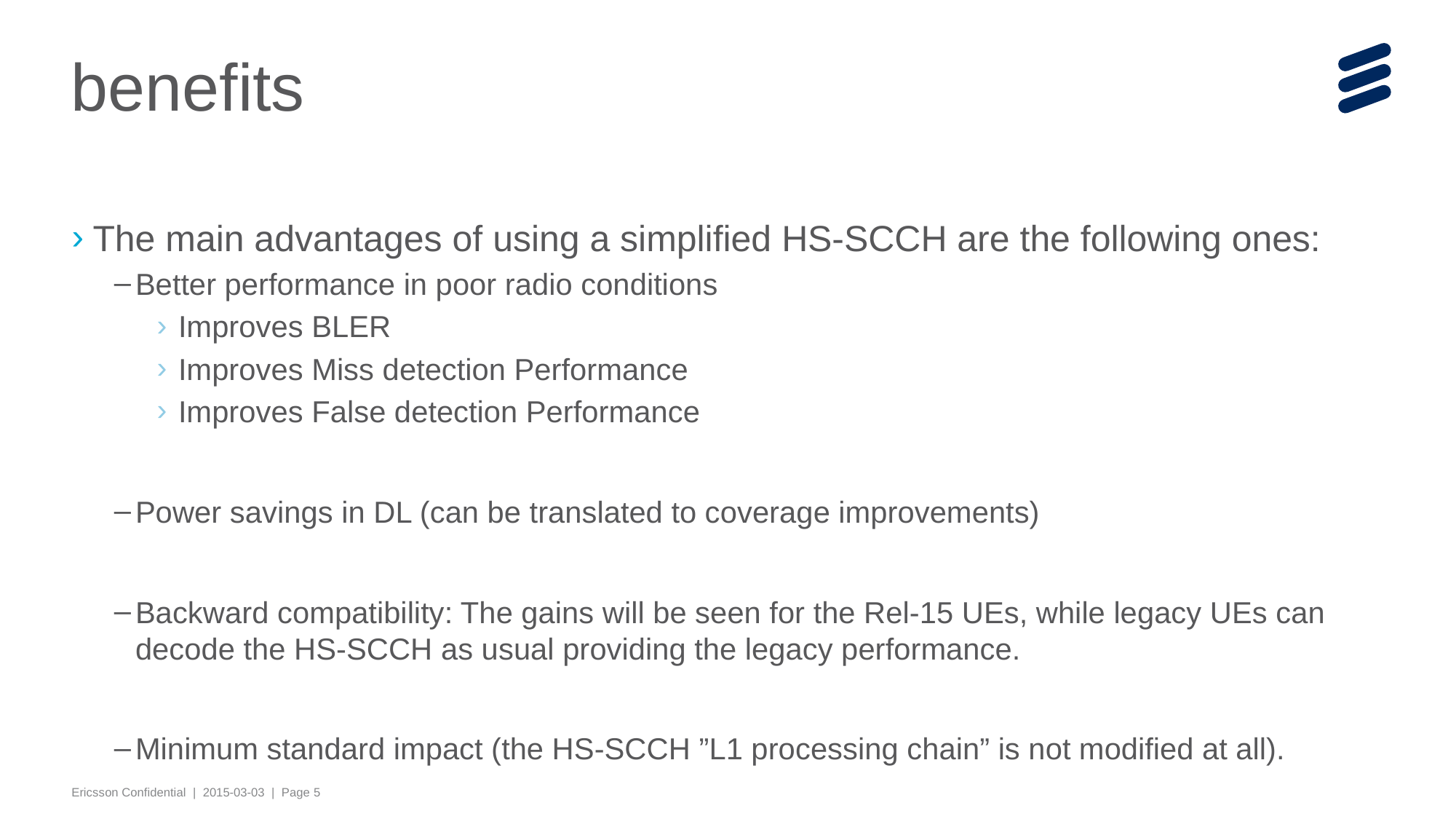

# benefits
The main advantages of using a simplified HS-SCCH are the following ones:
Better performance in poor radio conditions
Improves BLER
Improves Miss detection Performance
Improves False detection Performance

Power savings in DL (can be translated to coverage improvements)

Backward compatibility: The gains will be seen for the Rel-15 UEs, while legacy UEs can decode the HS-SCCH as usual providing the legacy performance.

Minimum standard impact (the HS-SCCH ”L1 processing chain” is not modified at all).